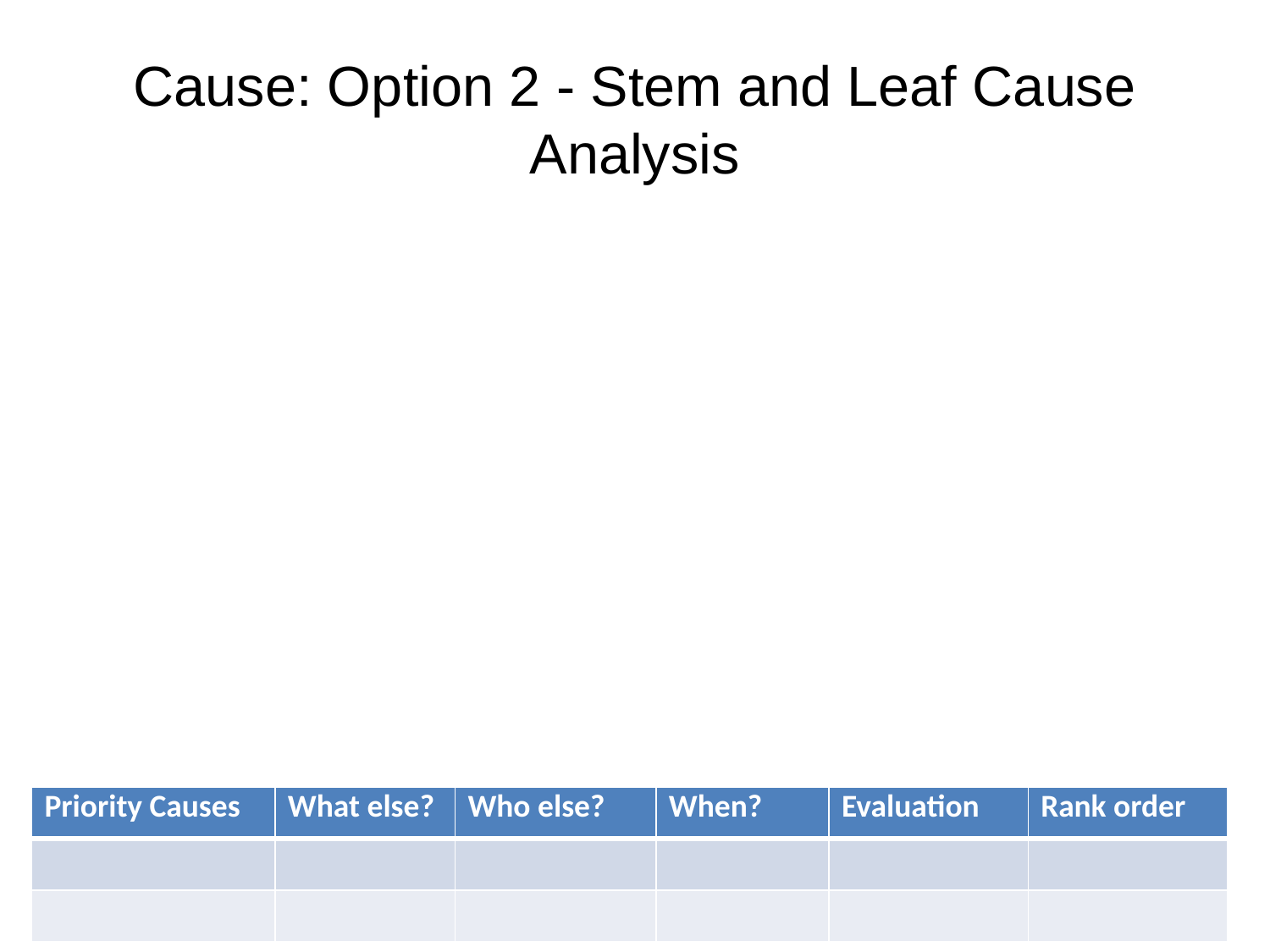

# Cause: Option 2 - Stem and Leaf Cause Analysis
| Priority Causes | What else? | Who else? | When? | Evaluation | Rank order |
| --- | --- | --- | --- | --- | --- |
|  |  |  |  |  |  |
|  |  |  |  |  |  |
15